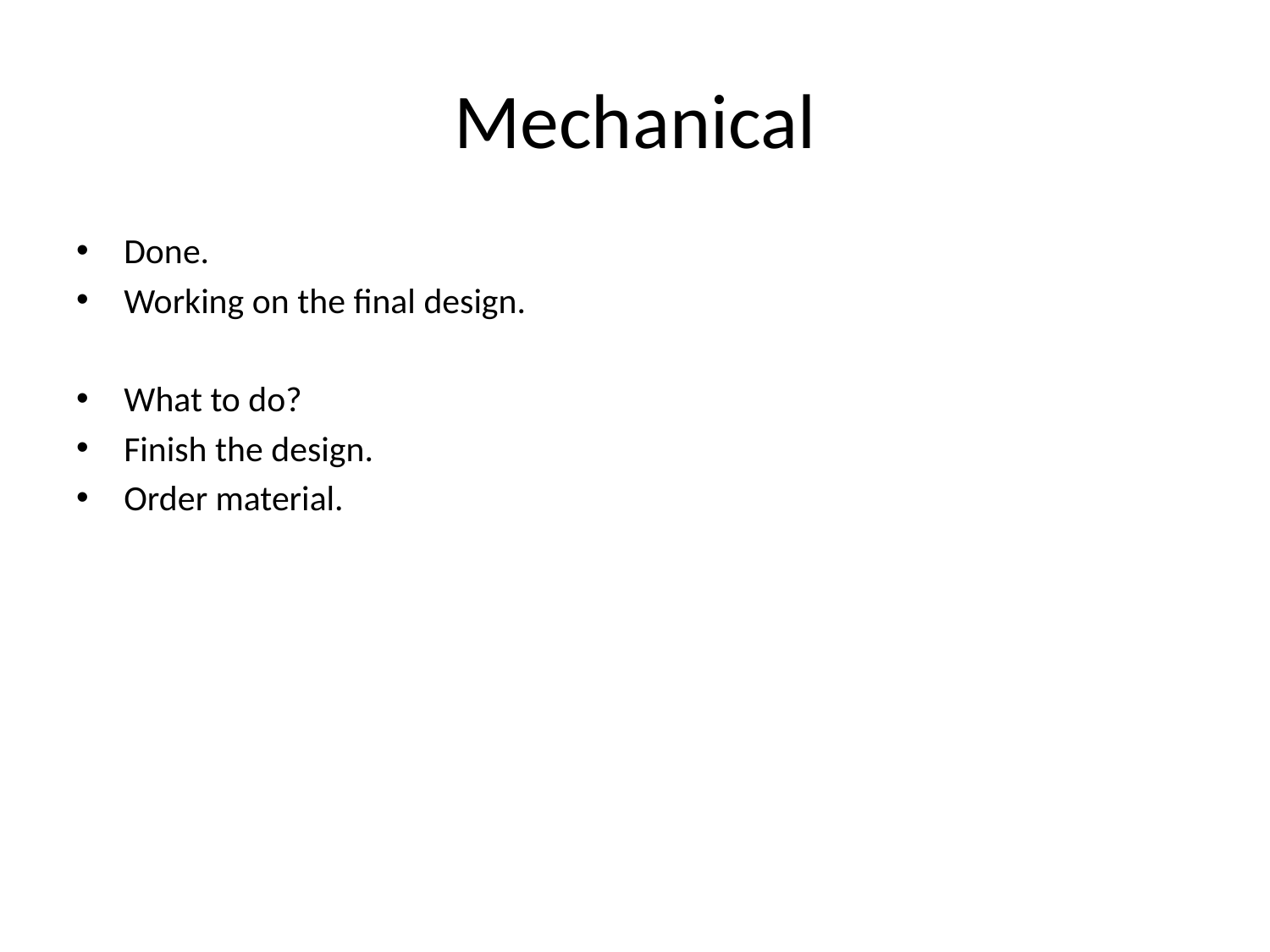

# Mechanical
Done.
Working on the final design.

What to do?
Finish the design.
Order material.